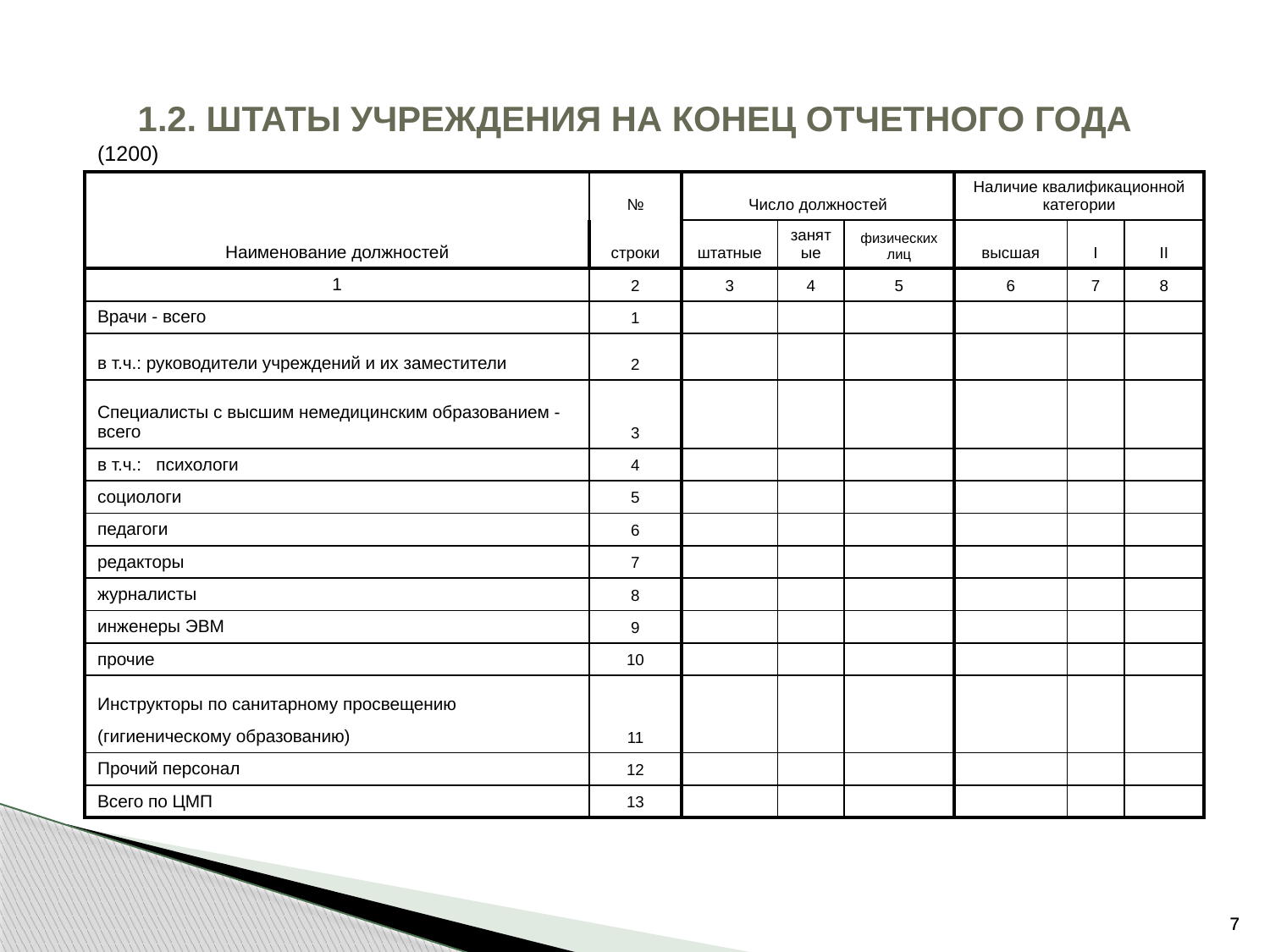

# 1.2. ШТАТЫ УЧРЕЖДЕНИЯ НА КОНЕЦ ОТЧЕТНОГО ГОДА
| (1200) |  |  |  |  |  |  |  |  |  |  |
| --- | --- | --- | --- | --- | --- | --- | --- | --- | --- | --- |
| Наименование должностей | № | Число должностей |  |  |  | Наличие квалификационной категории |  |  |  |  |
|  | строки | штатные | занятые |  | физических лиц | высшая |  | I |  | II |
| 1 | 2 | 3 | 4 |  | 5 | 6 |  | 7 |  | 8 |
| Врачи - всего | 1 |  |  |  |  |  |  |  |  |  |
| в т.ч.: руководители учреждений и их заместители | 2 |  |  |  |  |  |  |  |  |  |
| Специалисты с высшим немедицинским образованием - всего | 3 |  |  |  |  |  |  |  |  |  |
| в т.ч.: психологи | 4 |  |  |  |  |  |  |  |  |  |
| социологи | 5 |  |  |  |  |  |  |  |  |  |
| педагоги | 6 |  |  |  |  |  |  |  |  |  |
| редакторы | 7 |  |  |  |  |  |  |  |  |  |
| журналисты | 8 |  |  |  |  |  |  |  |  |  |
| инженеры ЭВМ | 9 |  |  |  |  |  |  |  |  |  |
| прочие | 10 |  |  |  |  |  |  |  |  |  |
| Инструкторы по санитарному просвещению | 11 |  |  |  |  |  |  |  |  |  |
| (гигиеническому образованию) |  |  |  |  |  |  |  |  |  |  |
| Прочий персонал | 12 |  |  |  |  |  |  |  |  |  |
| Всего по ЦМП | 13 |  |  |  |  |  |  |  |  |  |
7
7